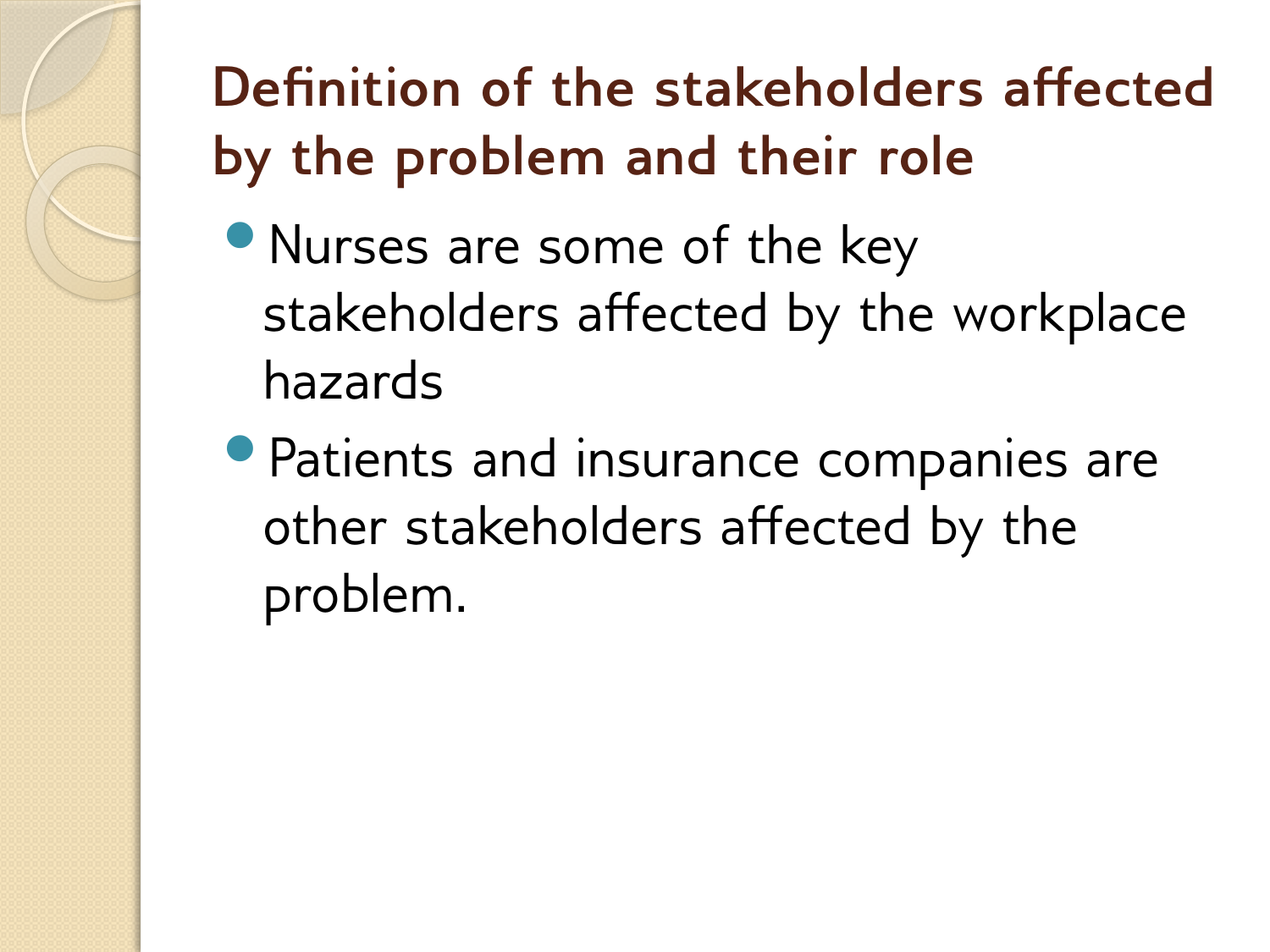

# Definition of the stakeholders affected by the problem and their role
Nurses are some of the key stakeholders affected by the workplace hazards
Patients and insurance companies are other stakeholders affected by the problem.